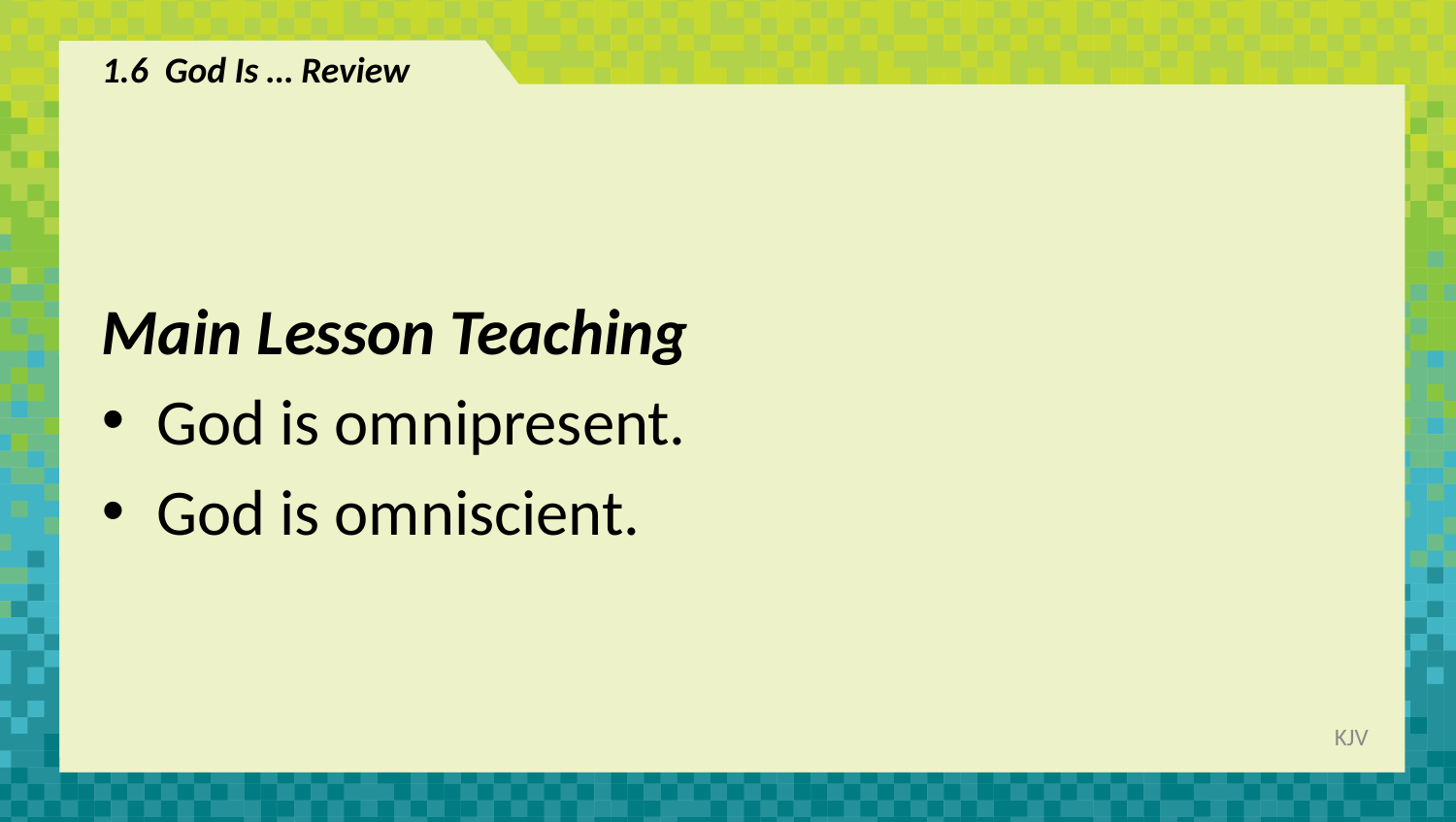

# 1.6  God Is … Review
Main Lesson Teaching
God is omnipresent.
God is omniscient.
KJV